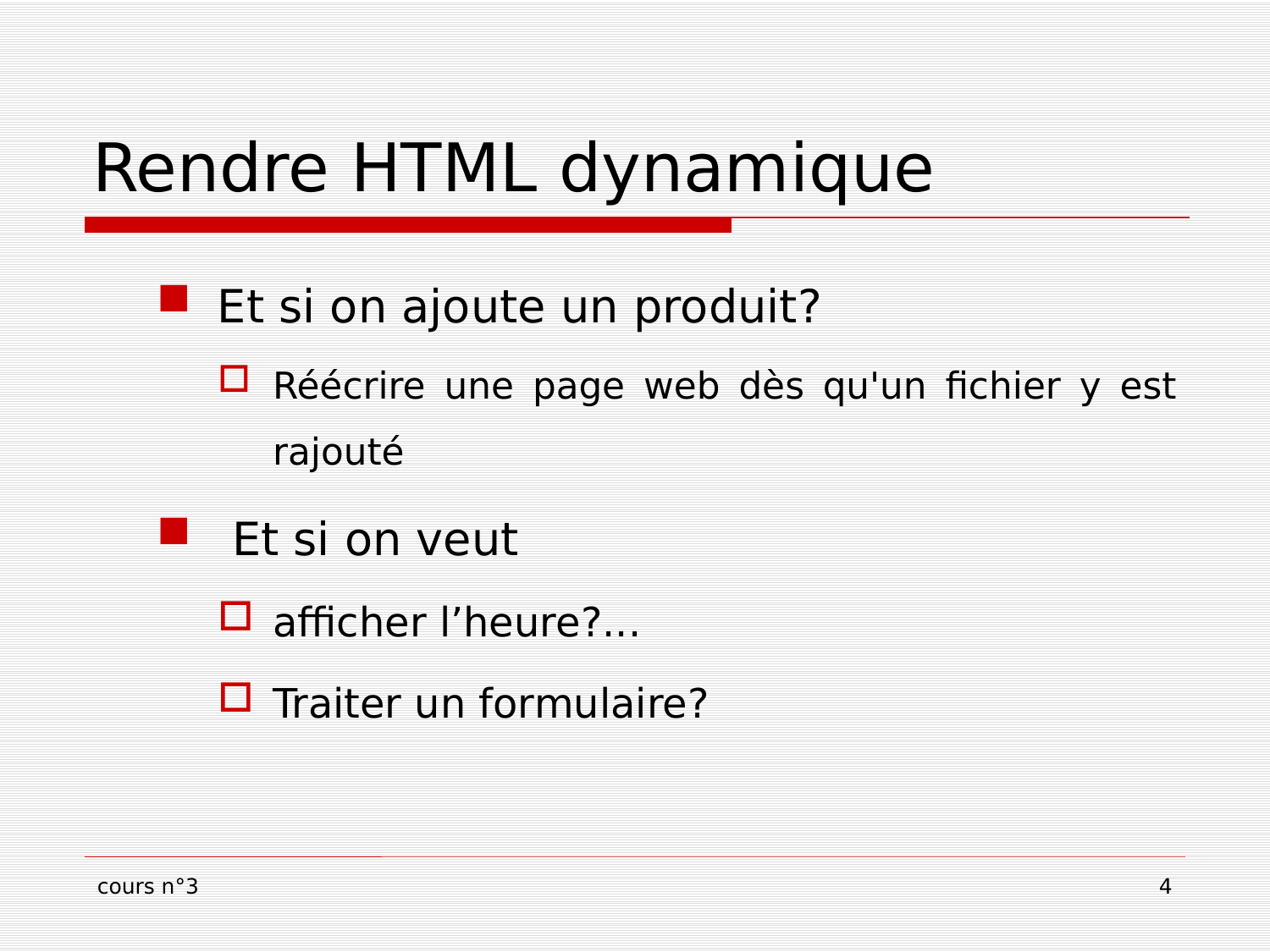

# Rendre HTML dynamique
Et si on ajoute un produit?
Réécrire une page web dès qu'un fichier y est rajouté
 Et si on veut
afficher l’heure?...
Traiter un formulaire?

cours n°3
4